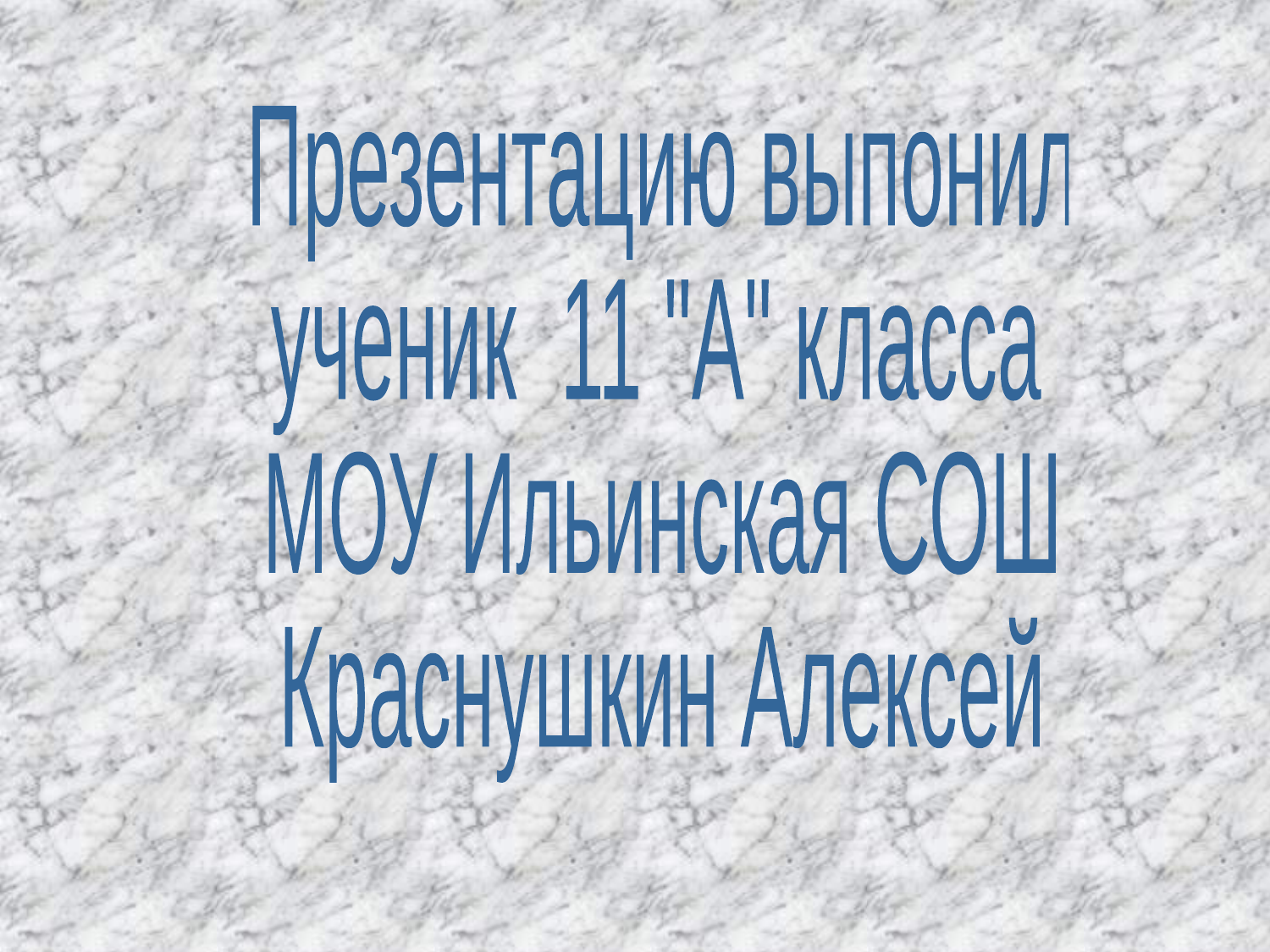

Презентацию выпонил
ученик  11 "А" класса
МОУ Ильинская СОШ
Краснушкин Алексей